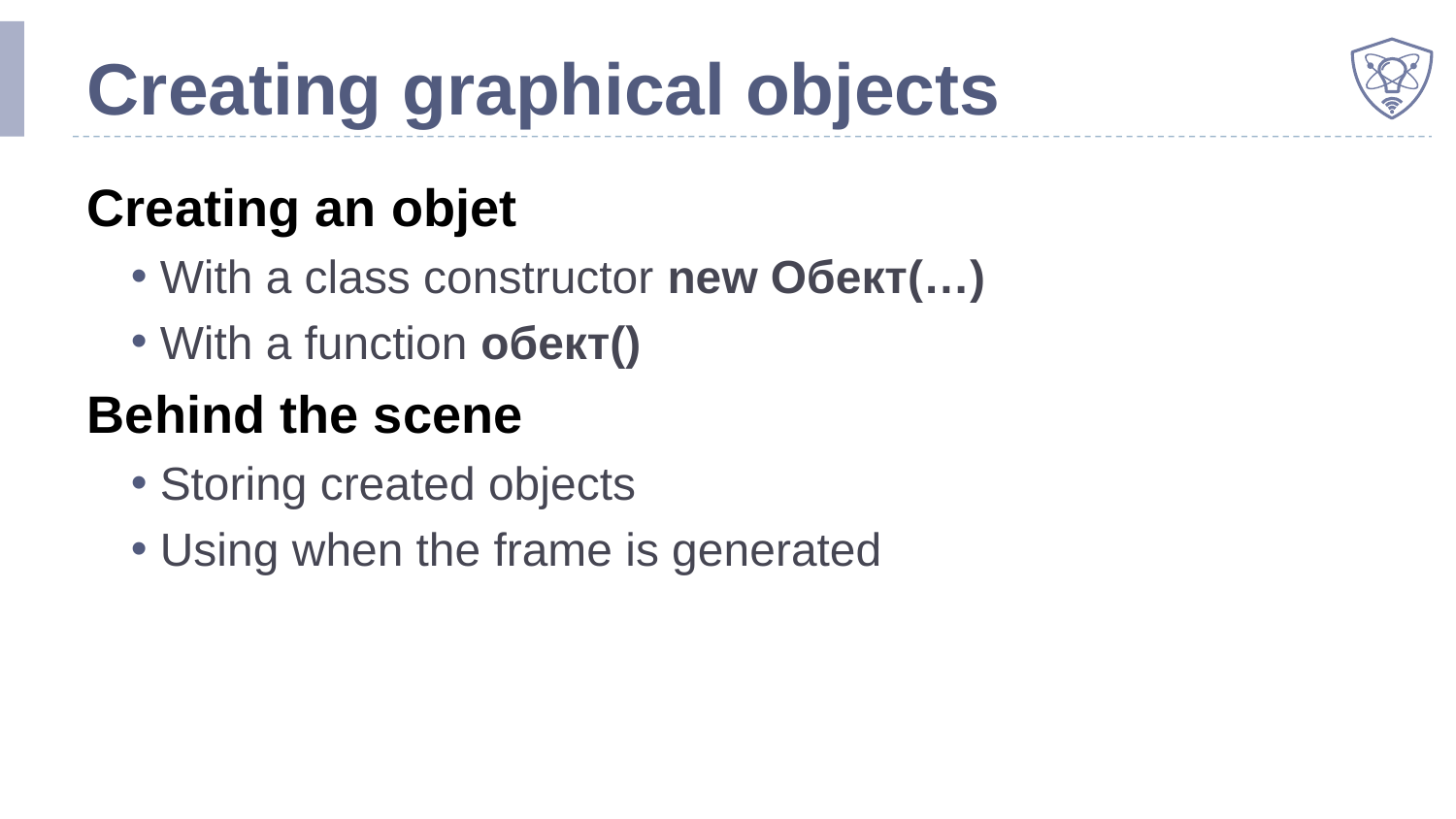

# Creating graphical objects
Creating an objet
With a class constructor new Обект(…)
With a function обект()
Behind the scene
Storing created objects
Using when the frame is generated